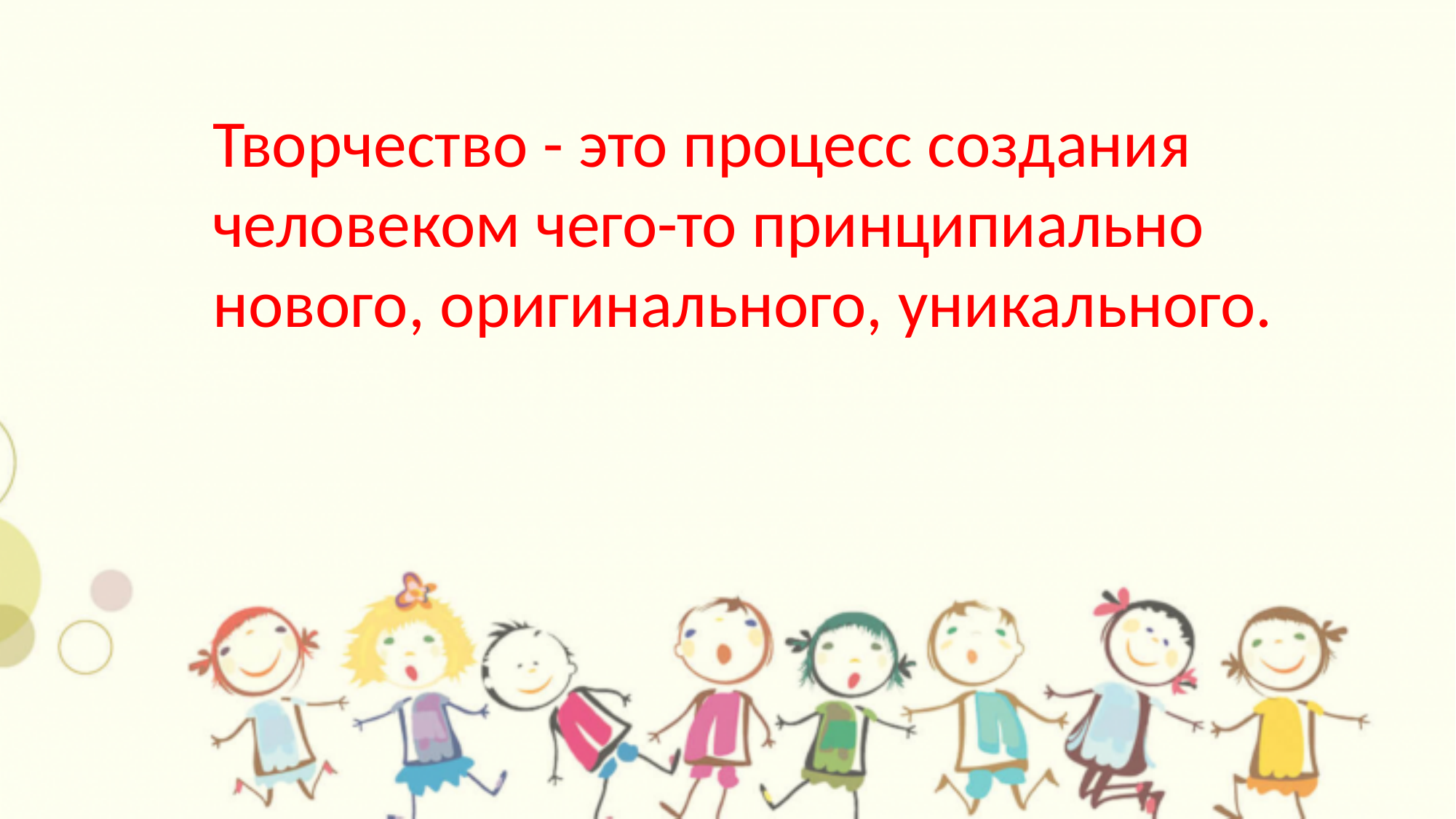

Творчество - это процесс создания человеком чего-то принципиально нового, оригинального, уникального.